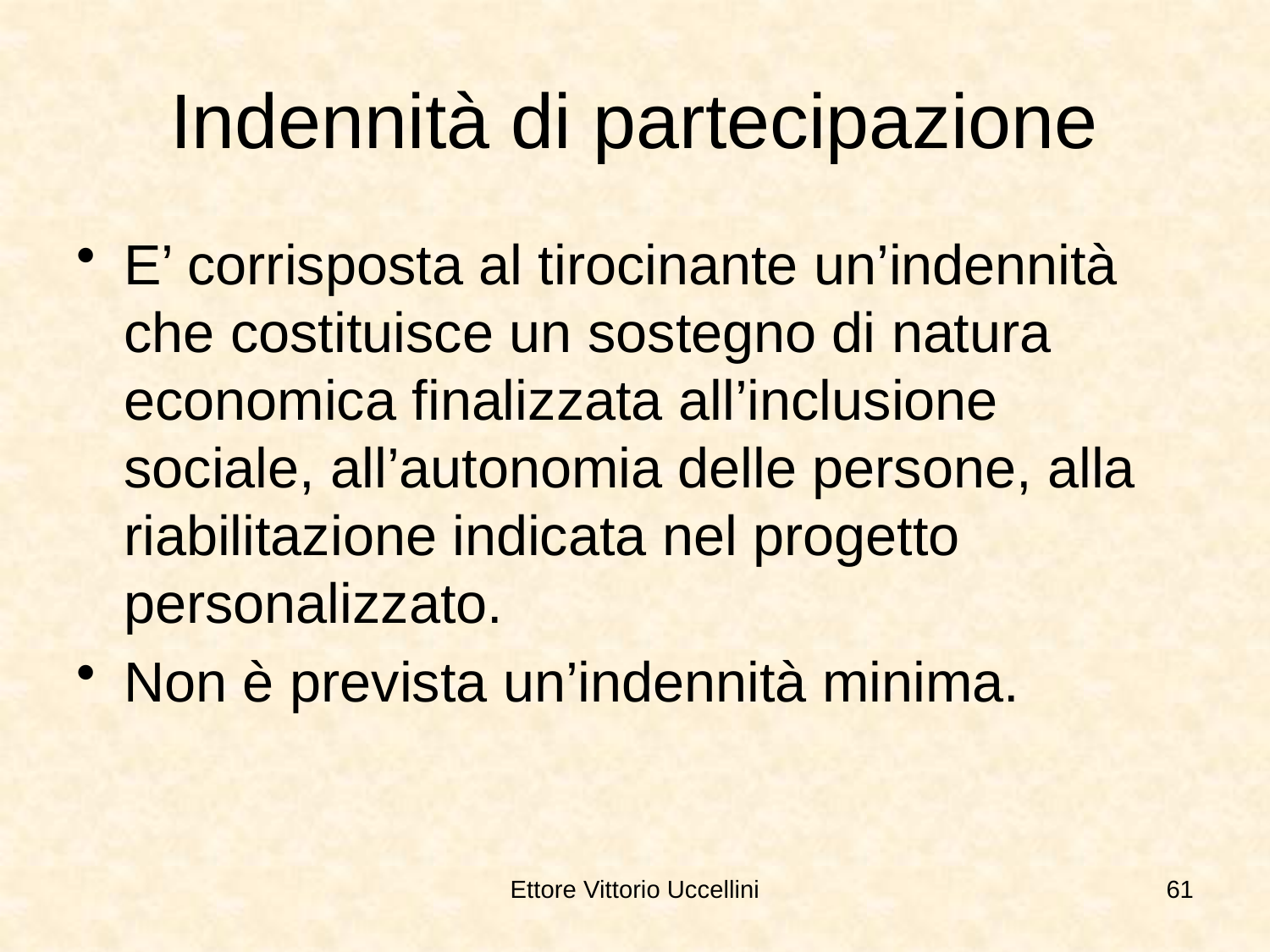

# Indennità di partecipazione
E’ corrisposta al tirocinante un’indennità che costituisce un sostegno di natura economica finalizzata all’inclusione sociale, all’autonomia delle persone, alla riabilitazione indicata nel progetto personalizzato.
Non è prevista un’indennità minima.
Ettore Vittorio Uccellini
61